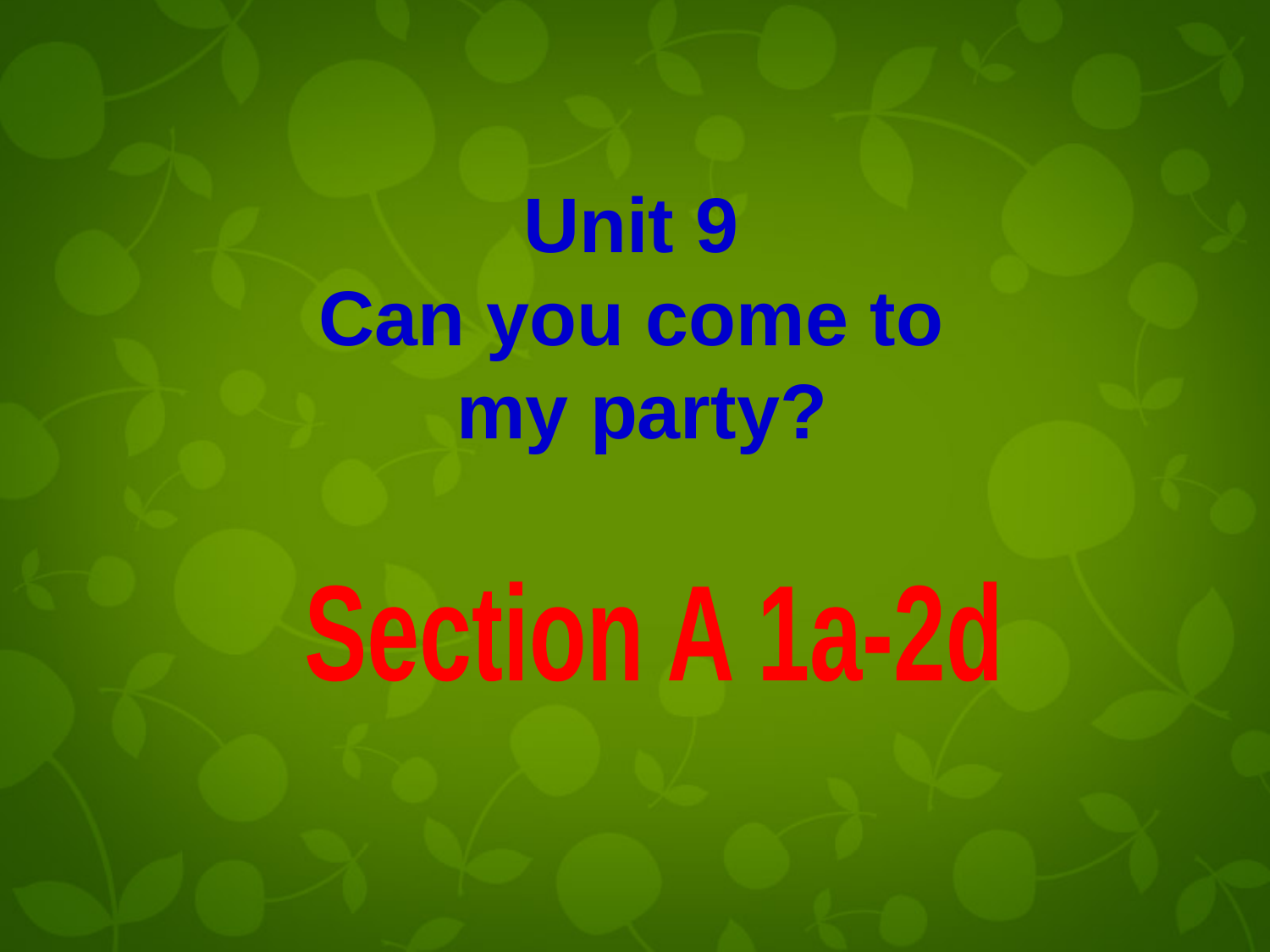

Unit 9
Can you come to
my party?
Section A 1a-2d